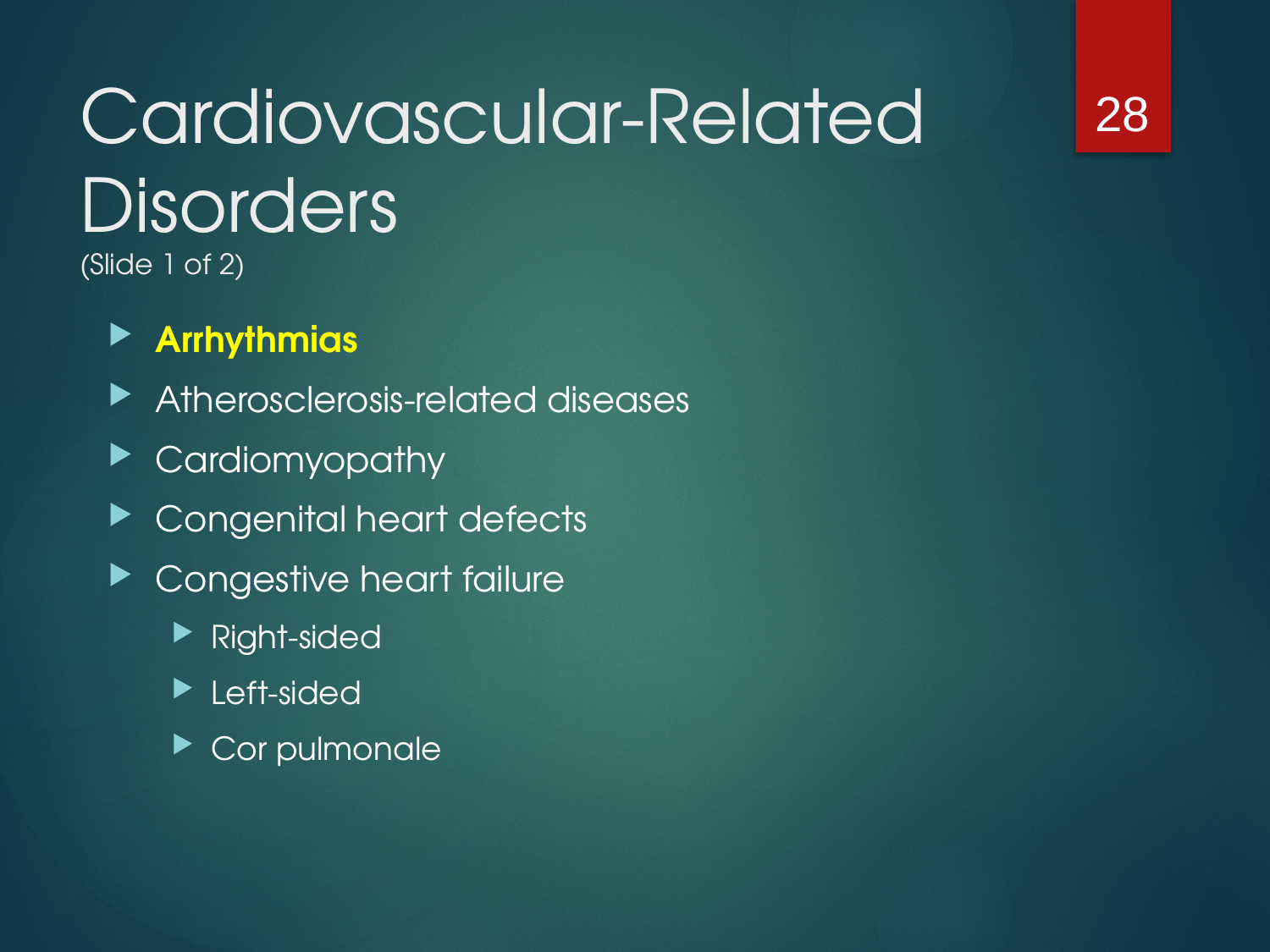

28
# Cardiovascular-Related Disorders (Slide 1 of 2)
Arrhythmias
Atherosclerosis-related diseases
Cardiomyopathy
Congenital heart defects
Congestive heart failure
Right-sided
Left-sided
Cor pulmonale